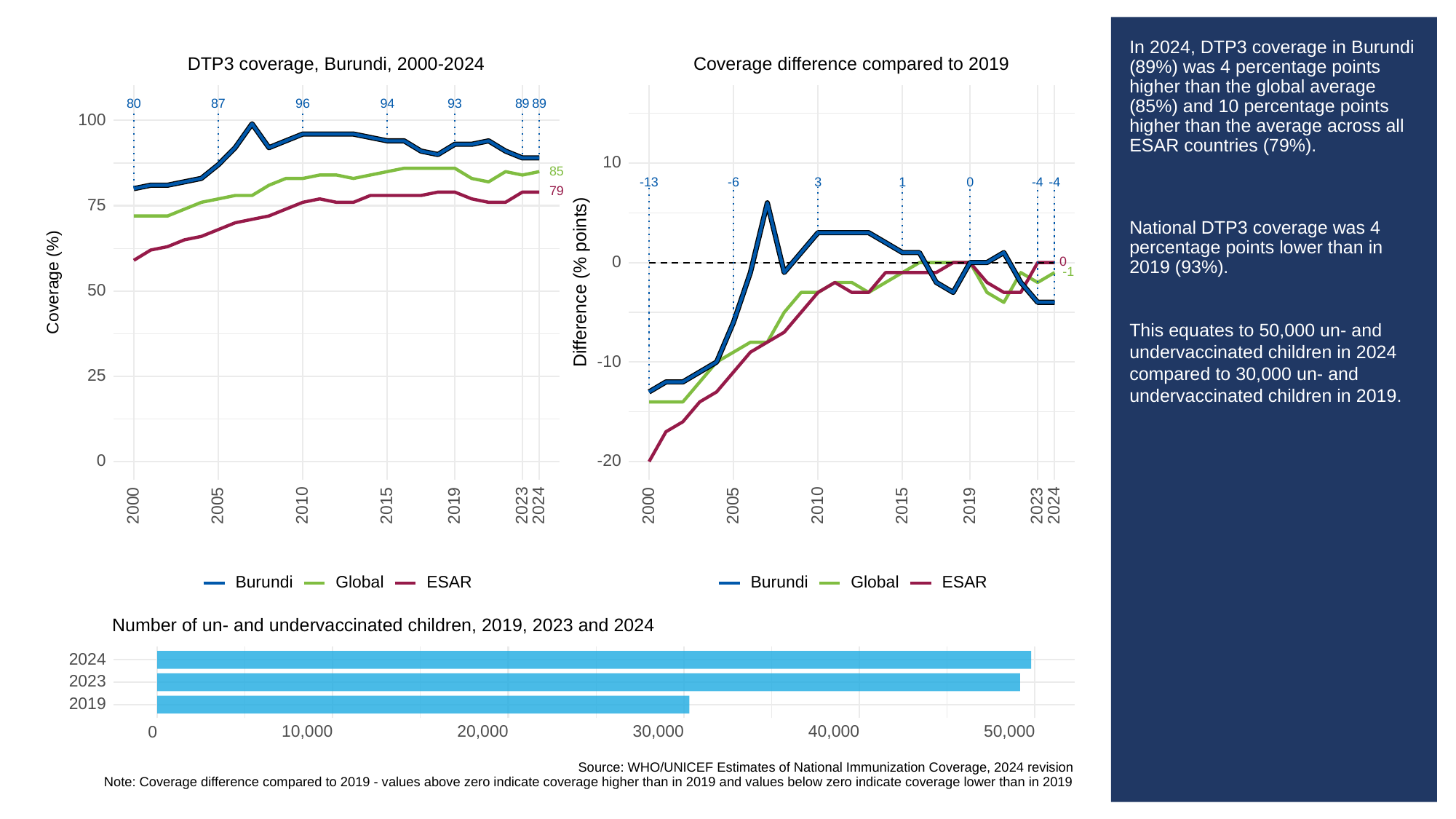

# In 2024, DTP3 coverage in Burundi (89%) was 4 percentage points higher than the global average (85%) and 10 percentage points higher than the average across all ESAR countries (79%).

National DTP3 coverage was 4 percentage points lower than in 2019 (93%).

This equates to 50,000 un- and undervaccinated children in 2024 compared to 30,000 un- and undervaccinated children in 2019.

Coverage difference compared to 2019
DTP3 coverage, Burundi, 2000-2024

93
80
87
96
94
89
89

100

10

85

-13
3
-6
0
1
-4
-4

79

75

0
0

-1
Difference (% points)
Coverage (%)
50

-10

25

0
-20

2023
2023
2000
2005
2010
2015
2019
2024
2000
2005
2010
2015
2019
2024
Global
ESAR
Global
ESAR
Burundi
Burundi

Number of un- and undervaccinated children, 2019, 2023 and 2024

2024

2023

2019

10,000
20,000
30,000
40,000
50,000
0
Source: WHO/UNICEF Estimates of National Immunization Coverage, 2024 revision
Note: Coverage difference compared to 2019 - values above zero indicate coverage higher than in 2019 and values below zero indicate coverage lower than in 2019